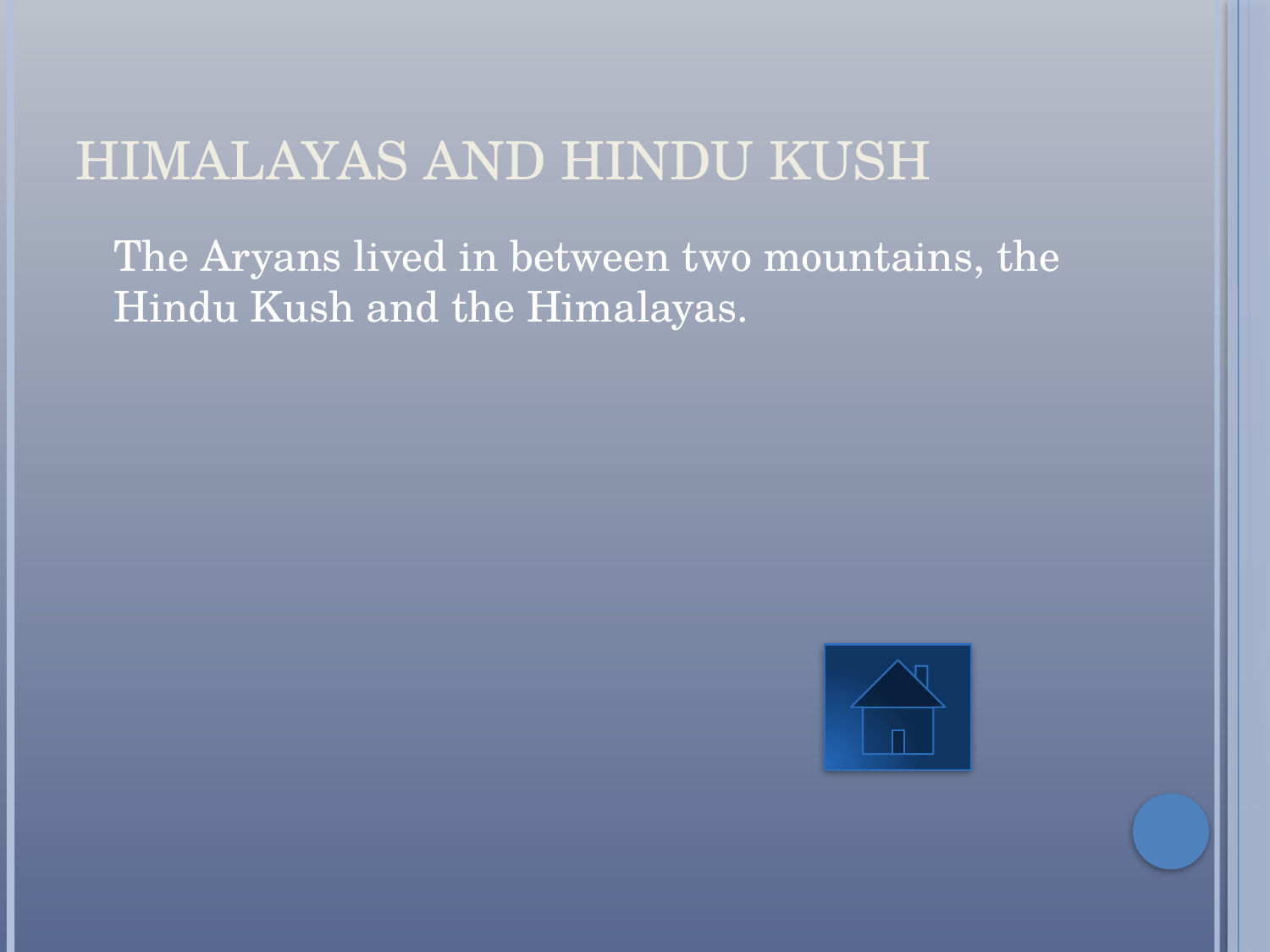

# Himalayas and Hindu Kush
	The Aryans lived in between two mountains, the Hindu Kush and the Himalayas.